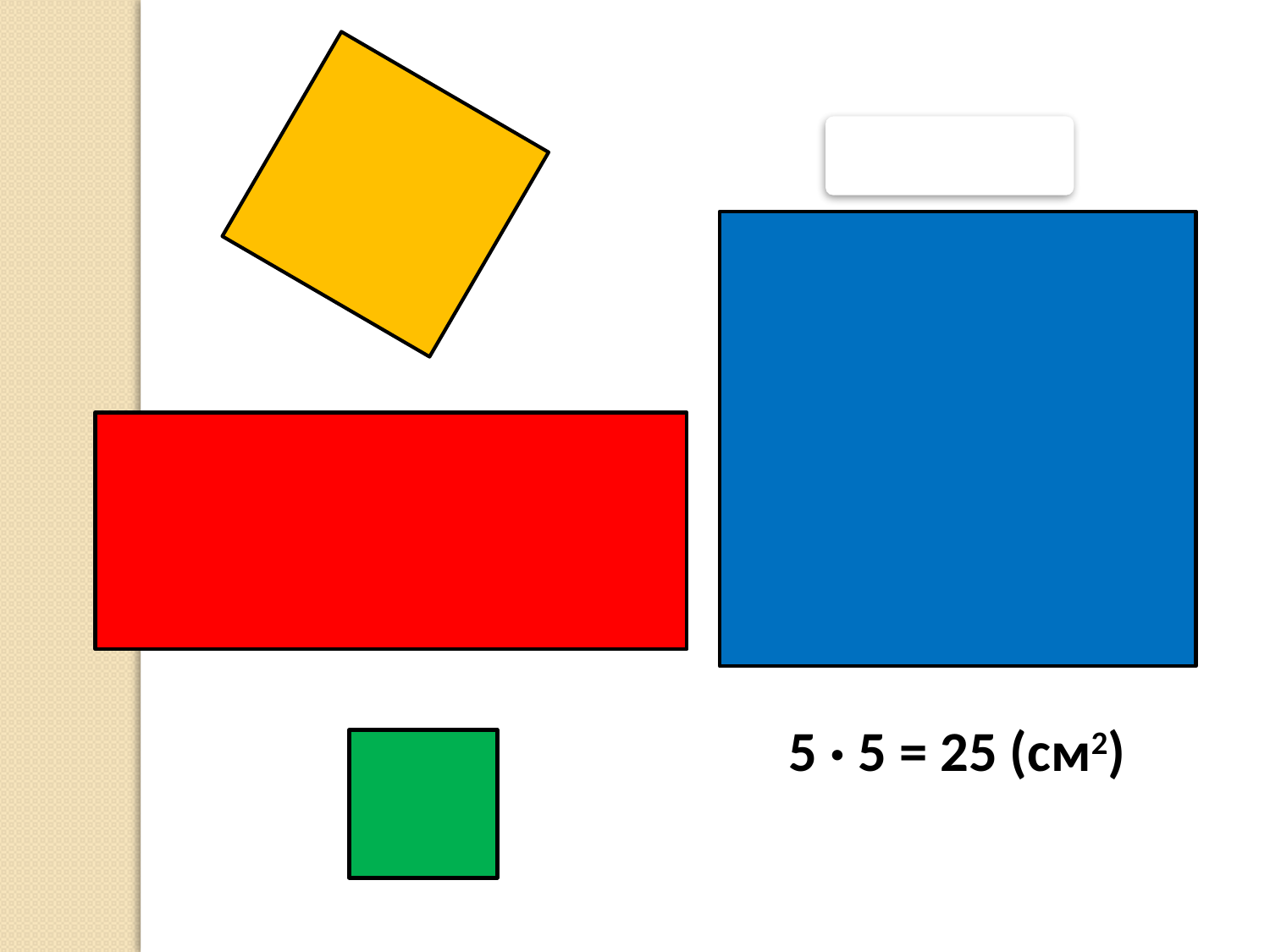

5 см

5 см

5 · 5 = 25 (cм2)